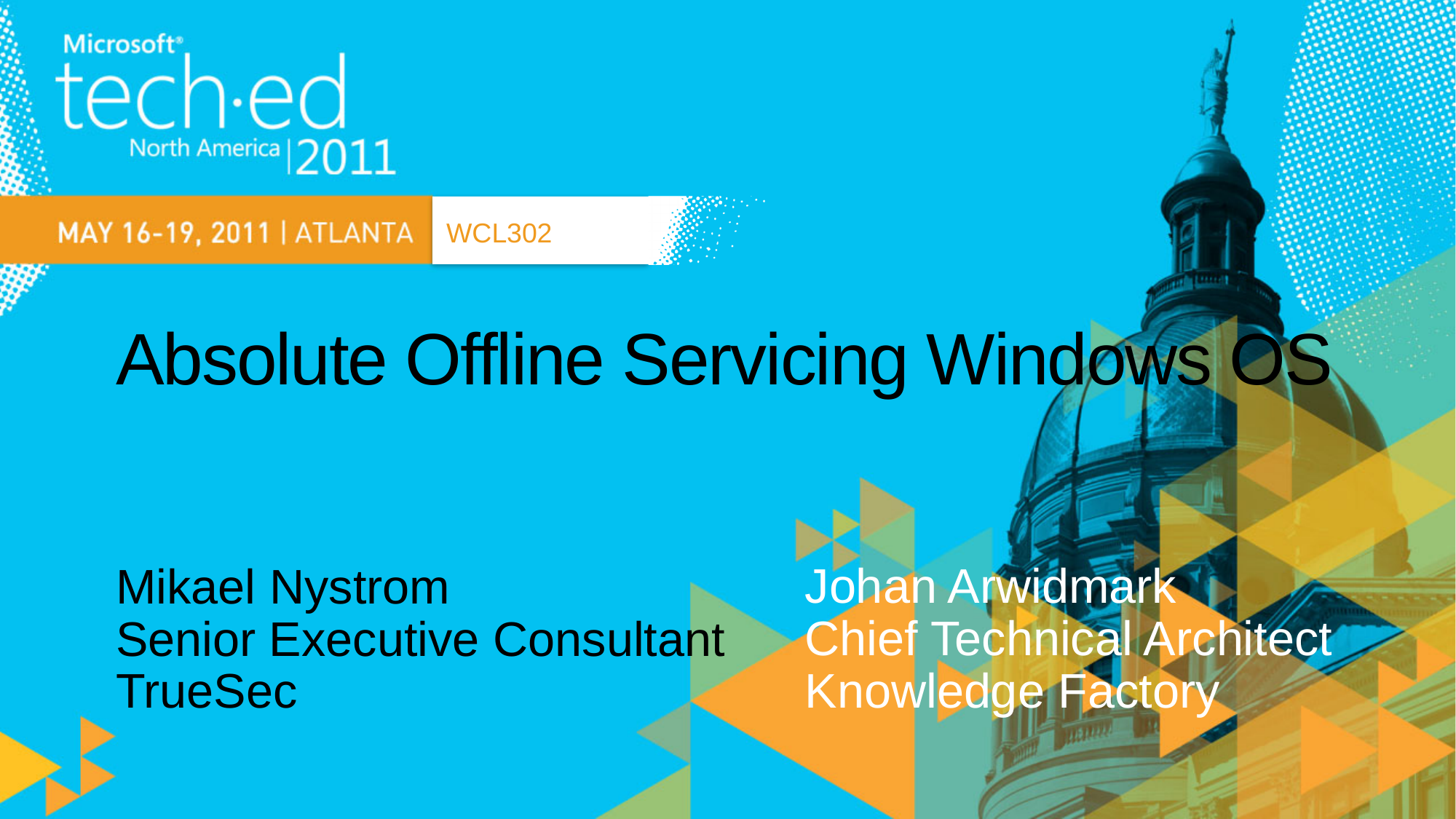

WCL302
# Absolute Offline Servicing Windows OS
Johan Arwidmark
Chief Technical Architect
Knowledge Factory
Mikael Nystrom
Senior Executive Consultant
TrueSec